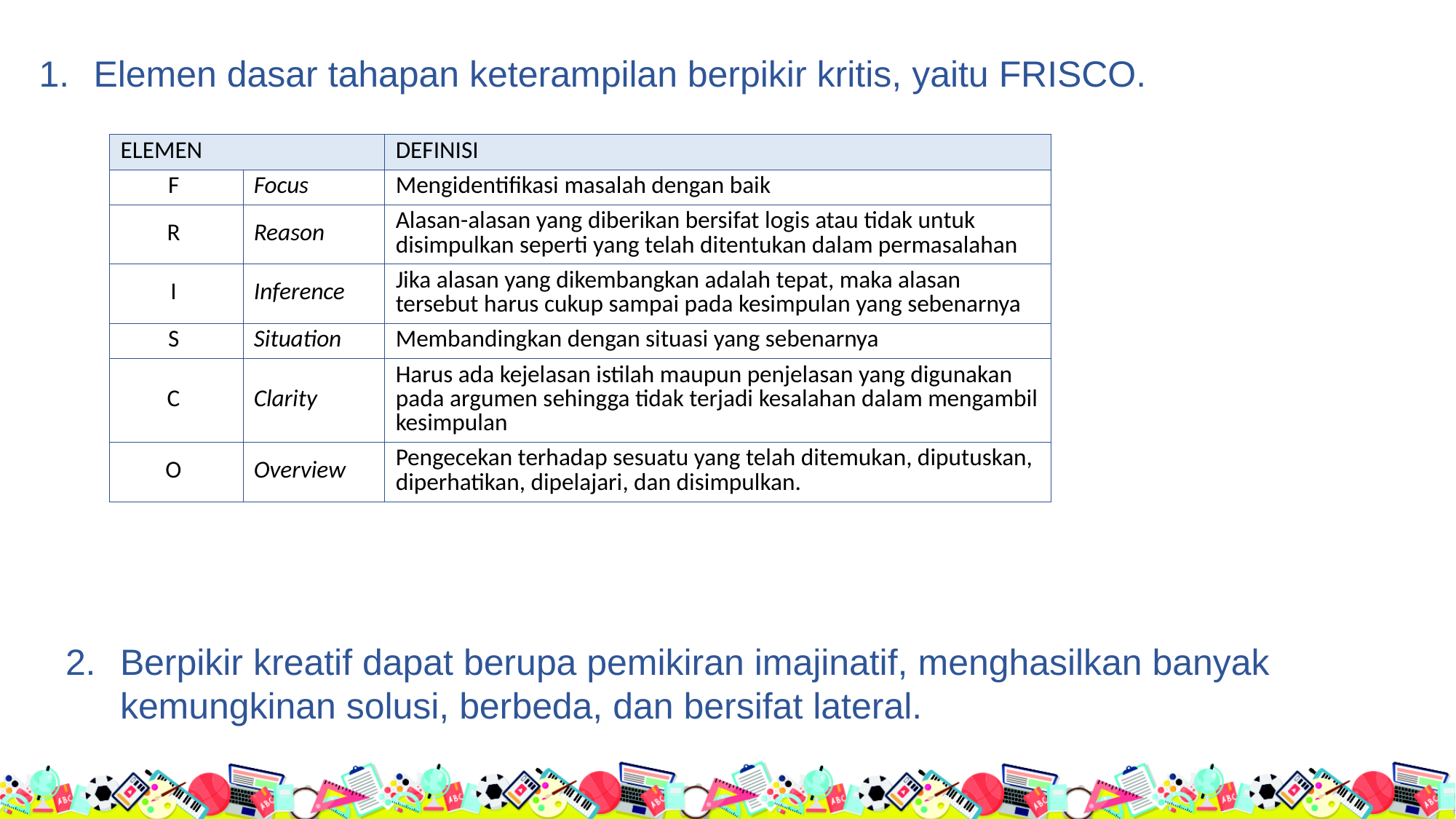

Elemen dasar tahapan keterampilan berpikir kritis, yaitu FRISCO.
| ELEMEN |  | DEFINISI |
| --- | --- | --- |
| F | Focus | Mengidentifikasi masalah dengan baik |
| R | Reason | Alasan-alasan yang diberikan bersifat logis atau tidak untuk disimpulkan seperti yang telah ditentukan dalam permasalahan |
| I | Inference | Jika alasan yang dikembangkan adalah tepat, maka alasan tersebut harus cukup sampai pada kesimpulan yang sebenarnya |
| S | Situation | Membandingkan dengan situasi yang sebenarnya |
| C | Clarity | Harus ada kejelasan istilah maupun penjelasan yang digunakan pada argumen sehingga tidak terjadi kesalahan dalam mengambil kesimpulan |
| O | Overview | Pengecekan terhadap sesuatu yang telah ditemukan, diputuskan, diperhatikan, dipelajari, dan disimpulkan. |
Berpikir kreatif dapat berupa pemikiran imajinatif, menghasilkan banyak kemungkinan solusi, berbeda, dan bersifat lateral.